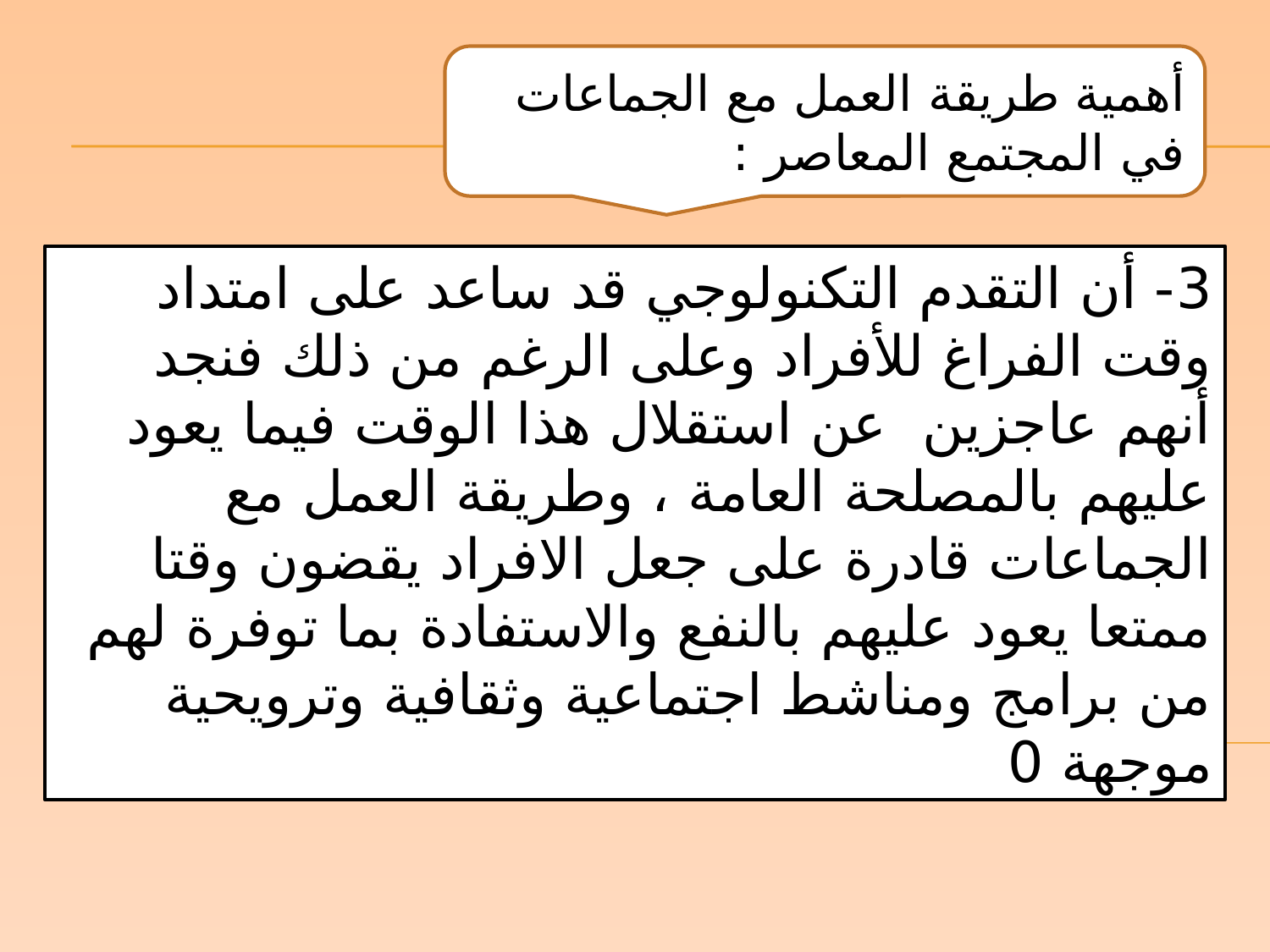

أهمية طريقة العمل مع الجماعات في المجتمع المعاصر :
3- أن التقدم التكنولوجي قد ساعد على امتداد وقت الفراغ للأفراد وعلى الرغم من ذلك فنجد أنهم عاجزين  عن استقلال هذا الوقت فيما يعود عليهم بالمصلحة العامة ، وطريقة العمل مع الجماعات قادرة على جعل الافراد يقضون وقتا ممتعا يعود عليهم بالنفع والاستفادة بما توفرة لهم من برامج ومناشط اجتماعية وثقافية وترويحية موجهة 0